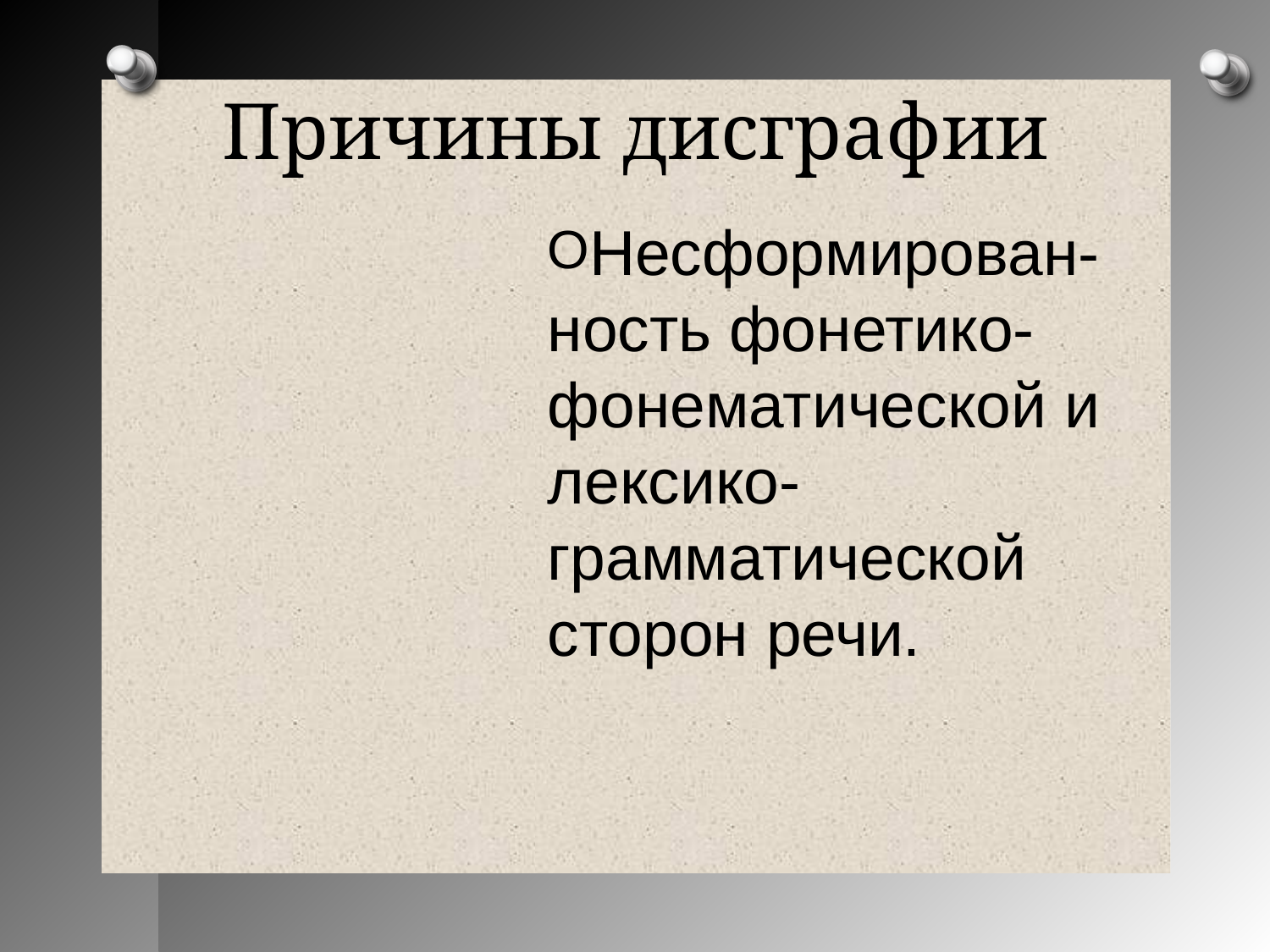

Причины дисграфии
Несформирован-ность фонетико-фонематической и лексико-грамматической сторон речи.